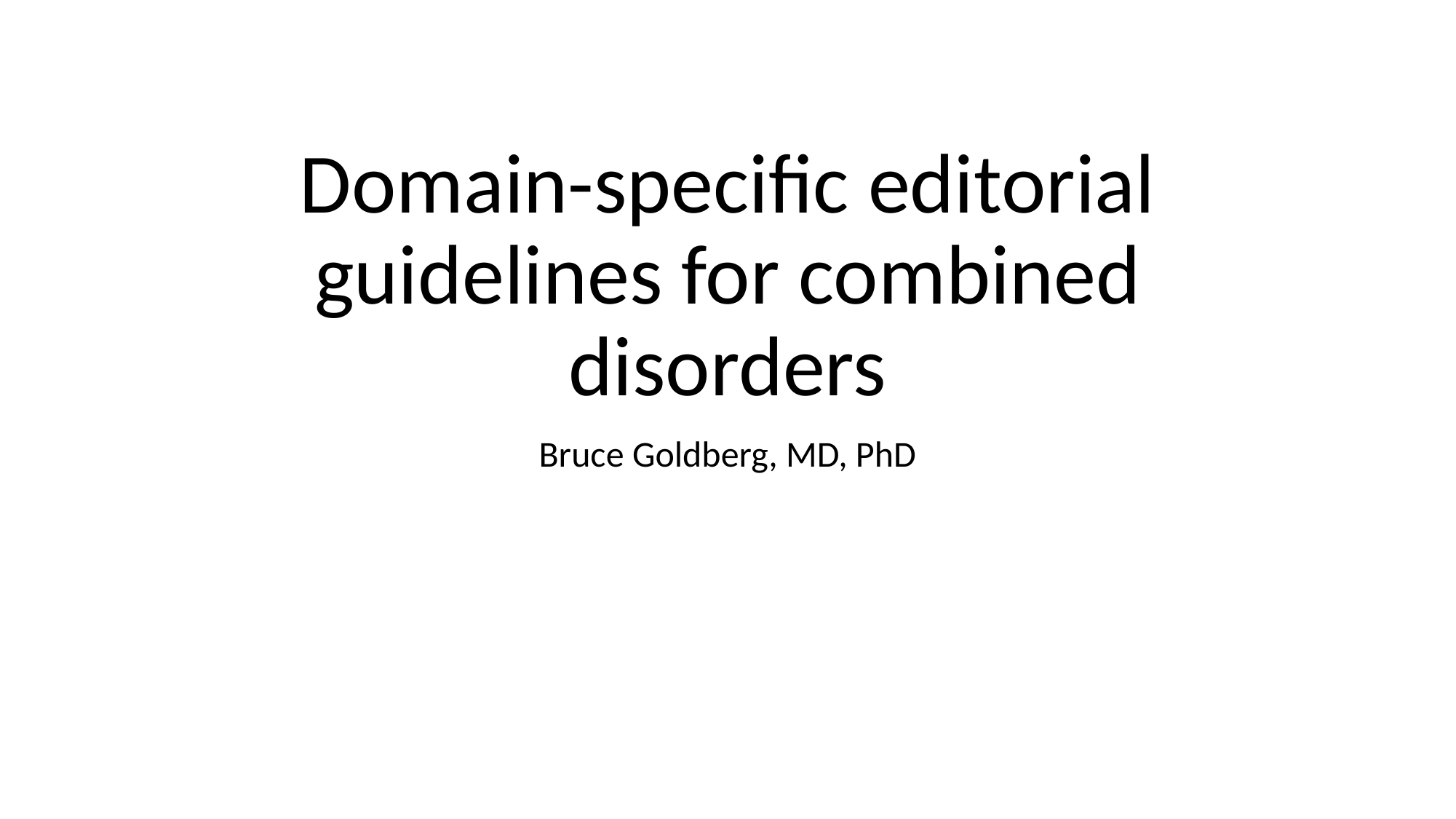

# Domain-specific editorial guidelines for combined disorders
Bruce Goldberg, MD, PhD